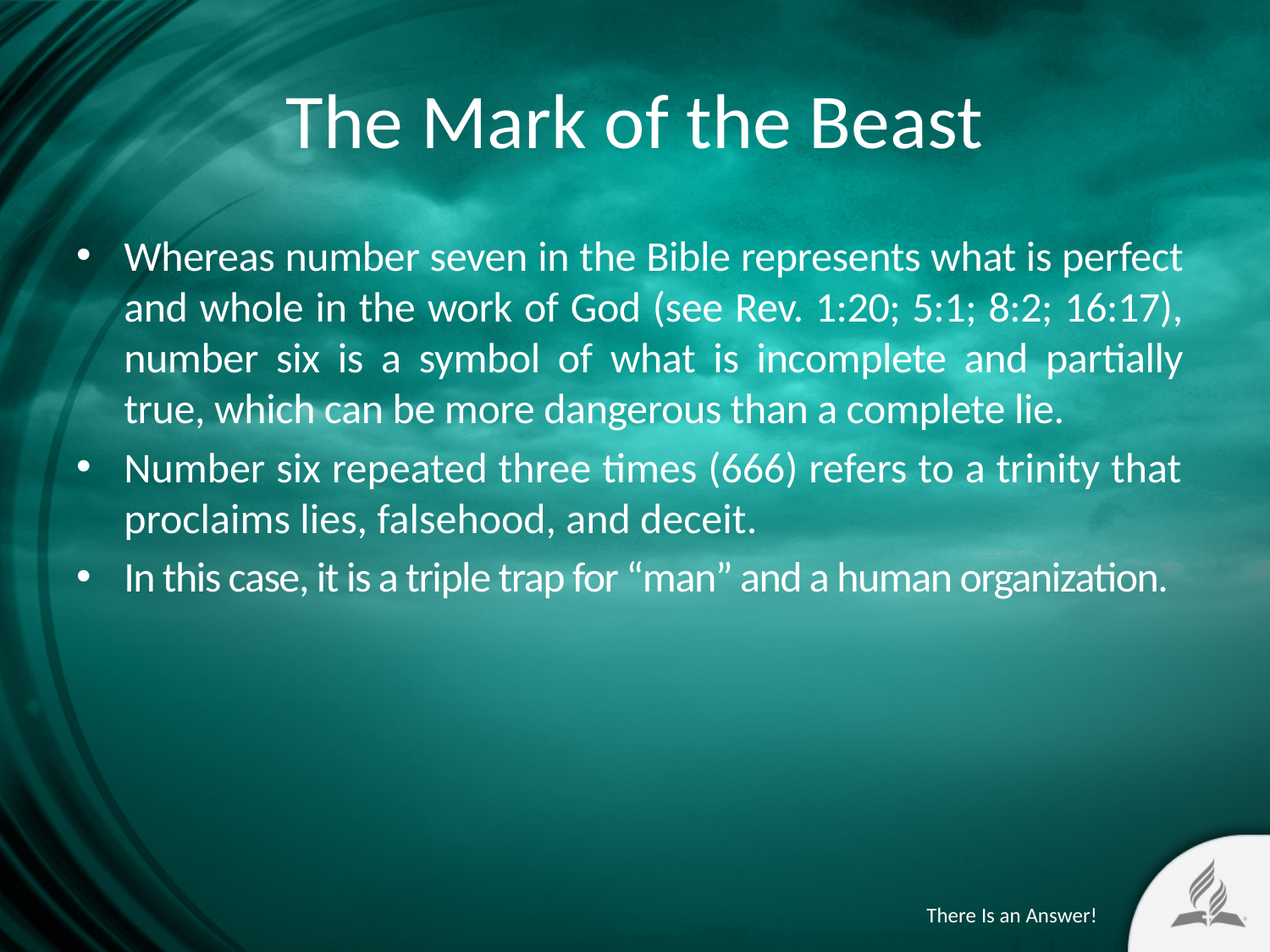

# The Mark of the Beast
Whereas number seven in the Bible represents what is perfect and whole in the work of God (see Rev. 1:20; 5:1; 8:2; 16:17), number six is a symbol of what is incomplete and partially true, which can be more dangerous than a complete lie.
Number six repeated three times (666) refers to a trinity that proclaims lies, falsehood, and deceit.
In this case, it is a triple trap for “man” and a human organization.
There Is an Answer!